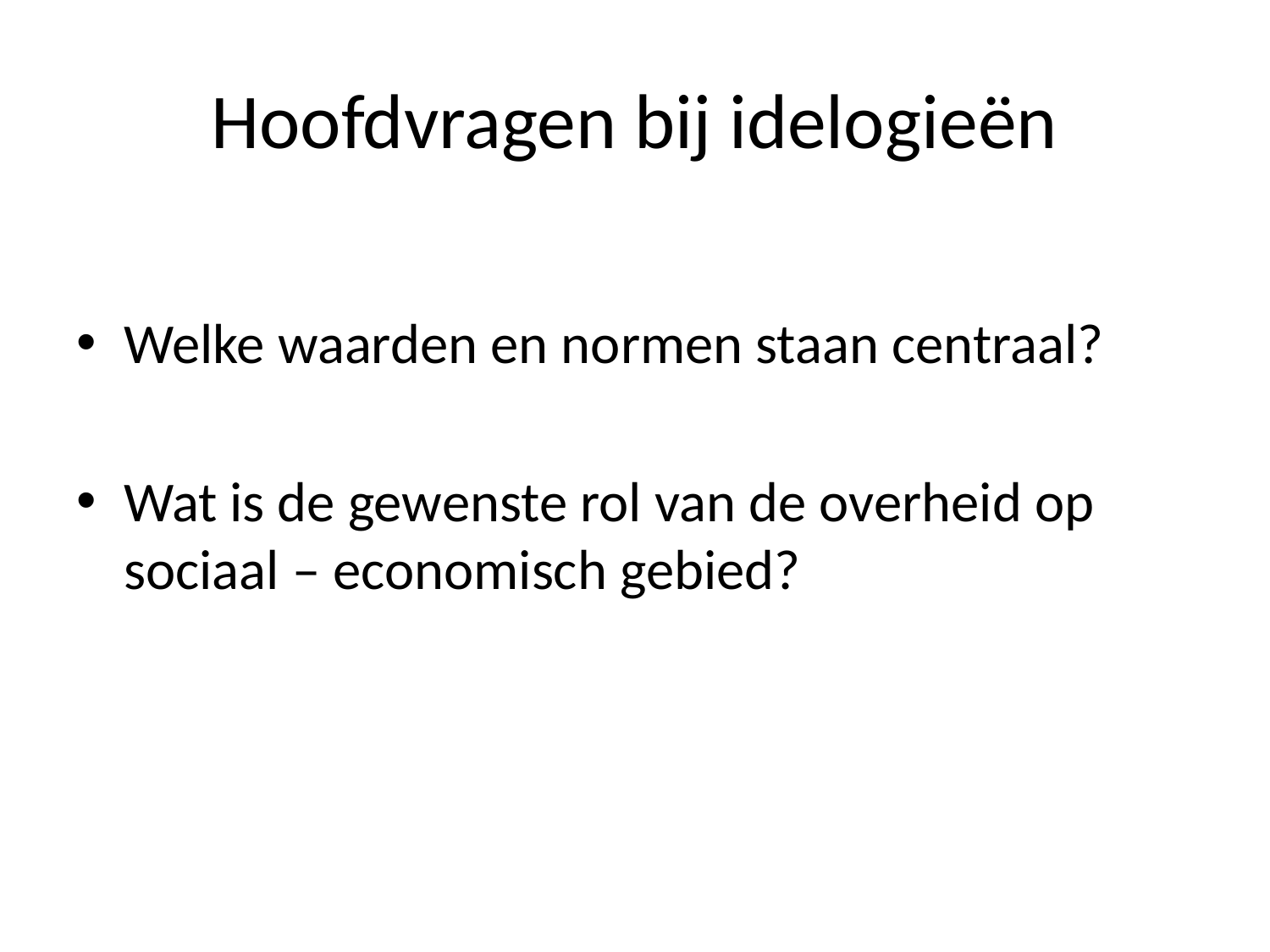

# Hoofdvragen bij idelogieën

Welke waarden en normen staan centraal?

Wat is de gewenste rol van de overheid op sociaal – economisch gebied?